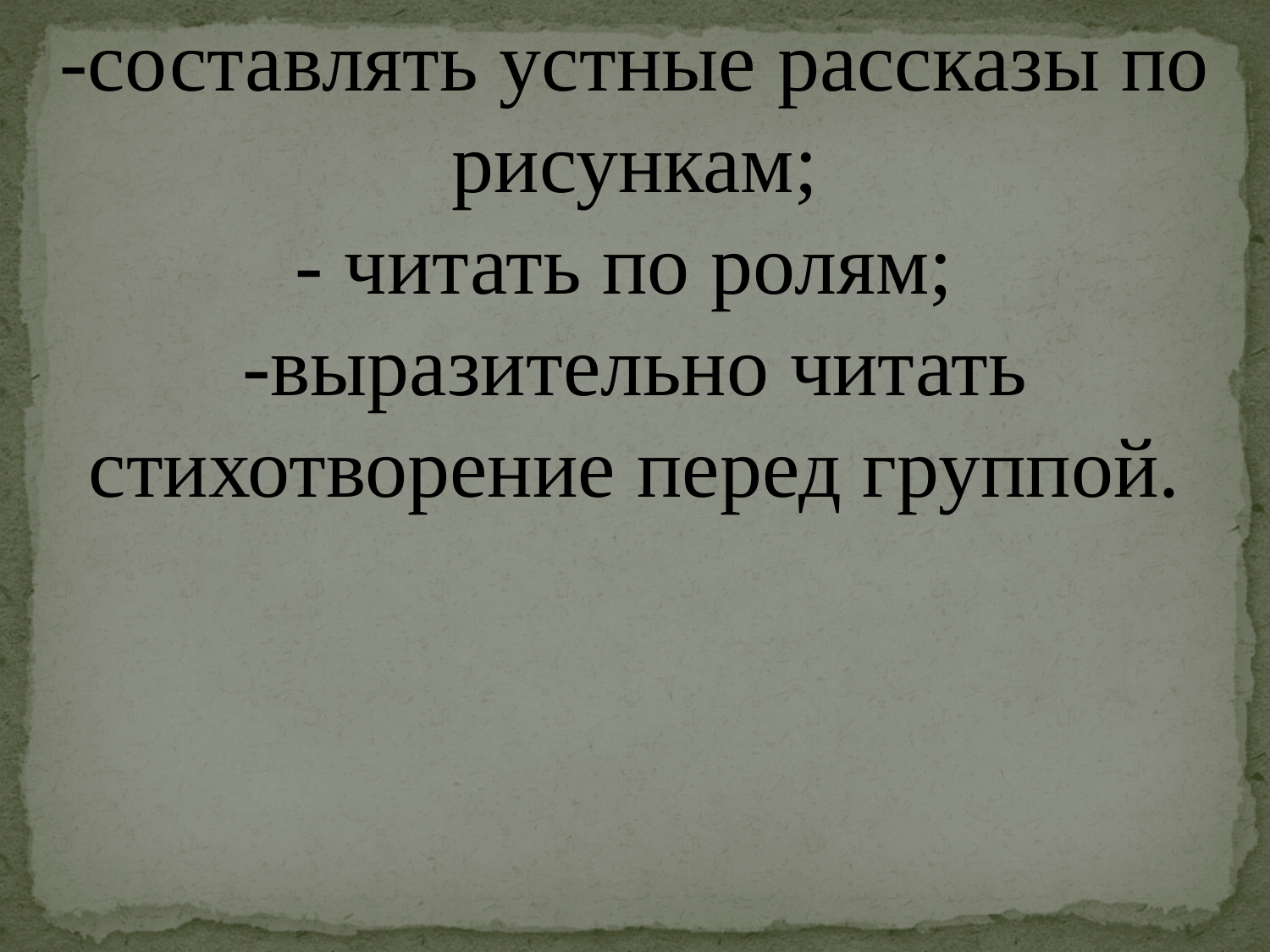

-составлять устные рассказы по рисункам;
- читать по ролям;
-выразительно читать стихотворение перед группой.